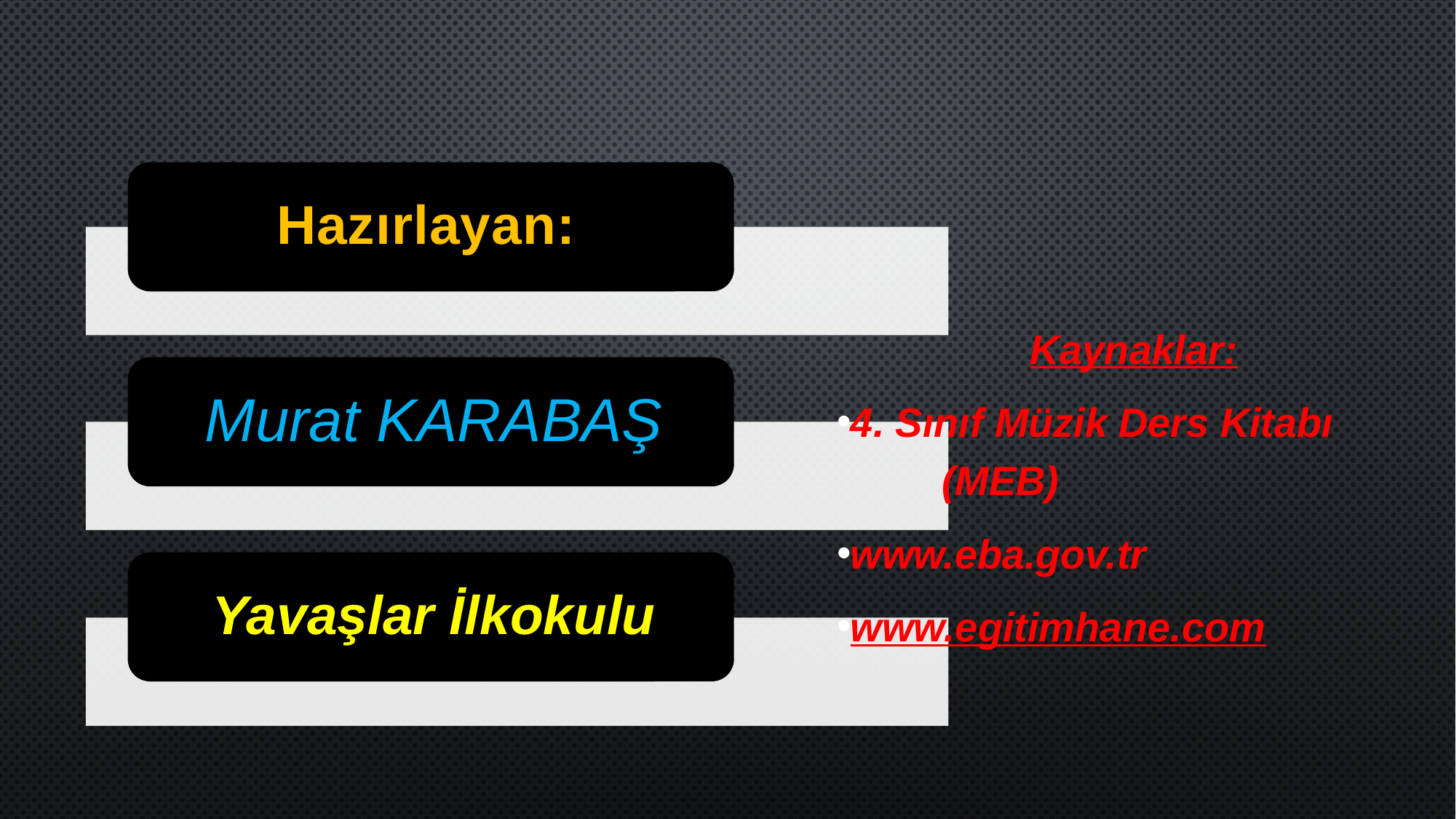

Hazırlayan:
Murat KARABAŞ
Yavaşlar İlkokulu
Kaynaklar:
4. Sınıf Müzik Ders Kitabı   				(MEB)
www.eba.gov.tr
www.egitimhane.com